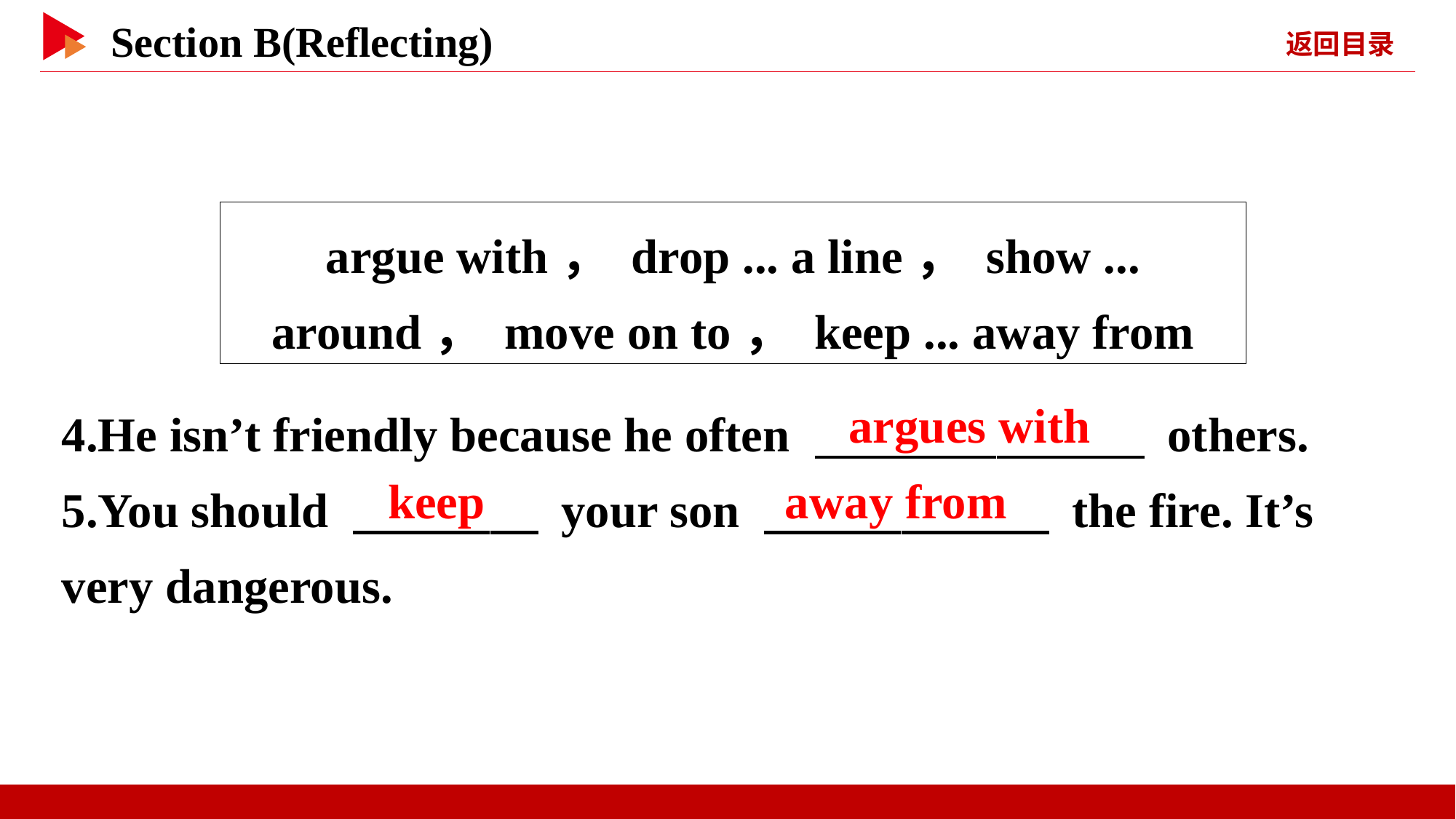

argue with， drop ... a line， show ... around， move on to， keep ... away from
4.He isn’t friendly because he often 　                     　 others.
5.You should 　        　 your son 　                 　 the fire. It’s very dangerous.
argues with
keep
away from